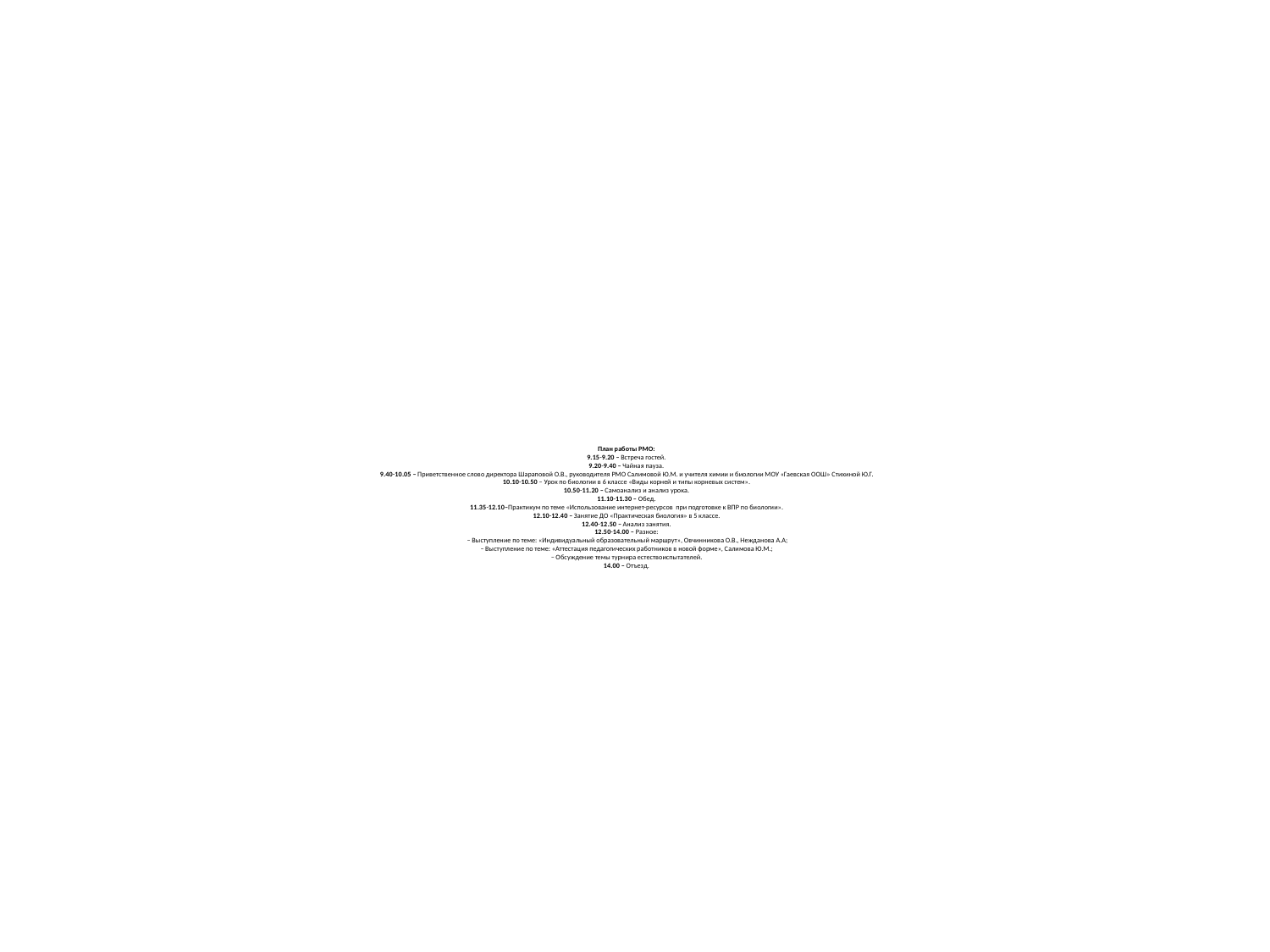

# План работы РМО: 9.15-9.20 – Встреча гостей. 9.20-9.40 – Чайная пауза. 9.40-10.05 – Приветственное слово директора Шараповой О.В., руководителя РМО Салимовой Ю.М. и учителя химии и биологии МОУ «Гаевская ООШ» Стихиной Ю.Г. 10.10-10.50 – Урок по биологии в 6 классе «Виды корней и типы корневых систем». 10.50-11.20 – Самоанализ и анализ урока. 11.10-11.30 – Обед. 11.35-12.10–Практикум по теме «Использование интернет-ресурсов  при подготовке к ВПР по биологии». 12.10-12.40 – Занятие ДО «Практическая биология» в 5 классе. 12.40-12.50 – Анализ занятия. 12.50-14.00 – Разное: – Выступление по теме: «Индивидуальный образовательный маршрут», Овчинникова О.В., Нежданова А.А; – Выступление по теме: «Аттестация педагогических работников в новой форме», Салимова Ю.М.; – Обсуждение темы турнира естествоиспытателей. 14.00 – Отъезд.